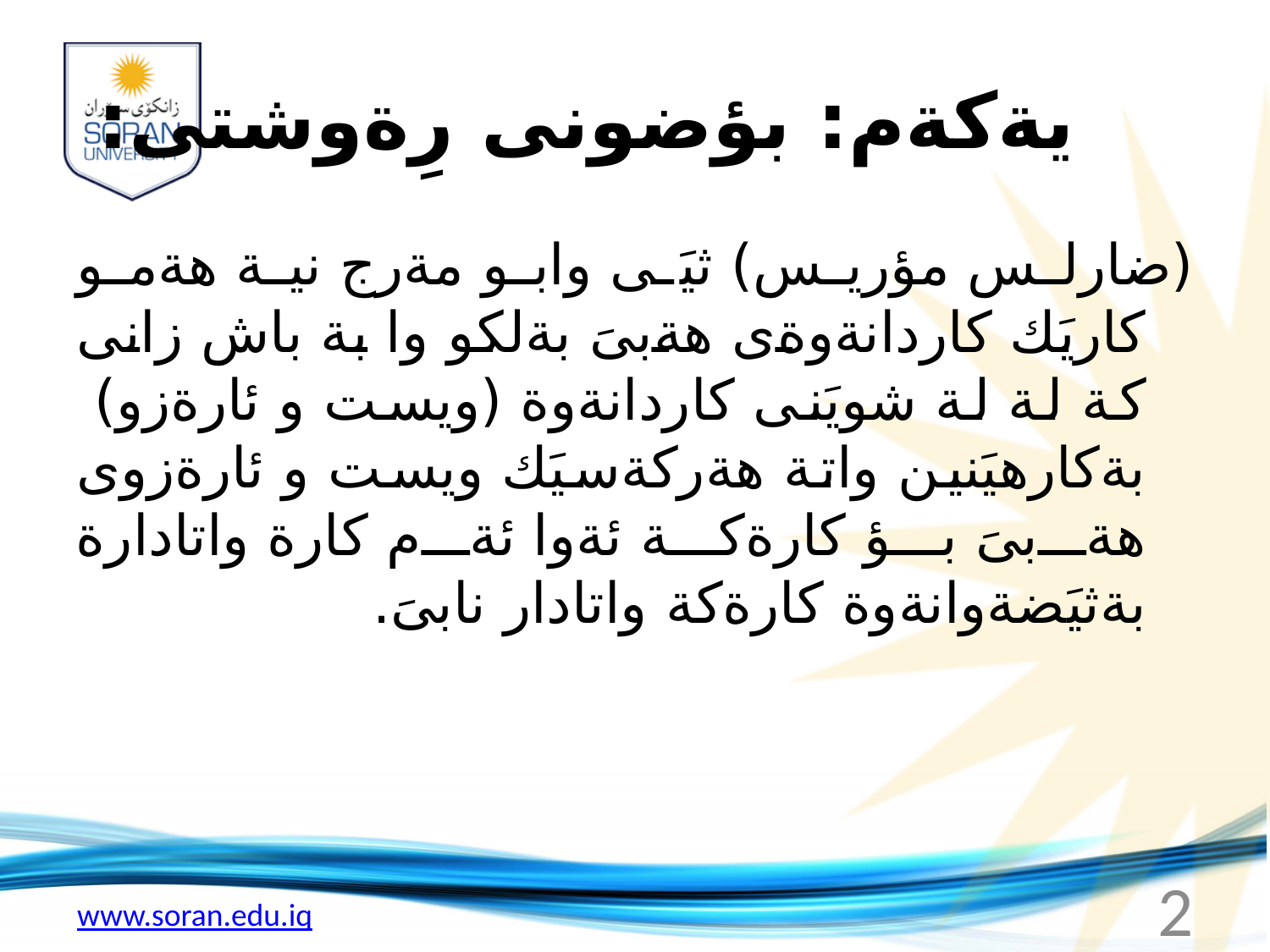

# يةكةم: بؤضونى رِةوشتى:
(ضارلس مؤريس) ثيَى وابو مةرج نية هةمو كاريَك كاردانةوةى هةبىَ بةلكو وا بة باش زانى كة لة لة شويَنى كاردانةوة (ويست و ئارةزو)  بةكارهيَنين واتة هةركةسيَك ويست و ئارةزوى هةبىَ بؤ كارةكة ئةوا ئةم كارة واتادارة بةثيَضةوانةوة كارةكة واتادار نابىَ.
2